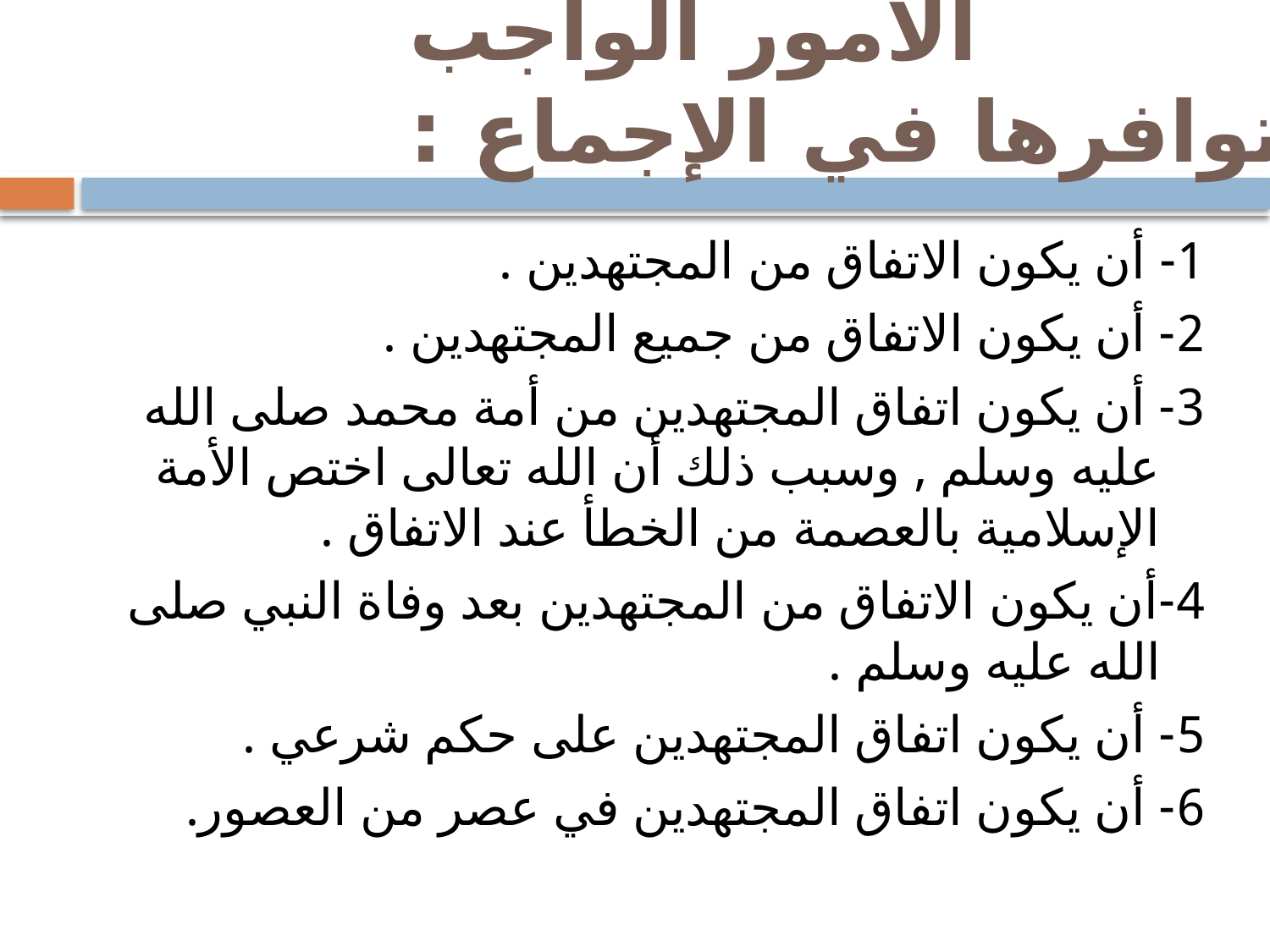

# الأمور الواجب توافرها في الإجماع :
1- أن يكون الاتفاق من المجتهدين .
2- أن يكون الاتفاق من جميع المجتهدين .
3- أن يكون اتفاق المجتهدين من أمة محمد صلى الله عليه وسلم , وسبب ذلك أن الله تعالى اختص الأمة الإسلامية بالعصمة من الخطأ عند الاتفاق .
4-أن يكون الاتفاق من المجتهدين بعد وفاة النبي صلى الله عليه وسلم .
5- أن يكون اتفاق المجتهدين على حكم شرعي .
6- أن يكون اتفاق المجتهدين في عصر من العصور.